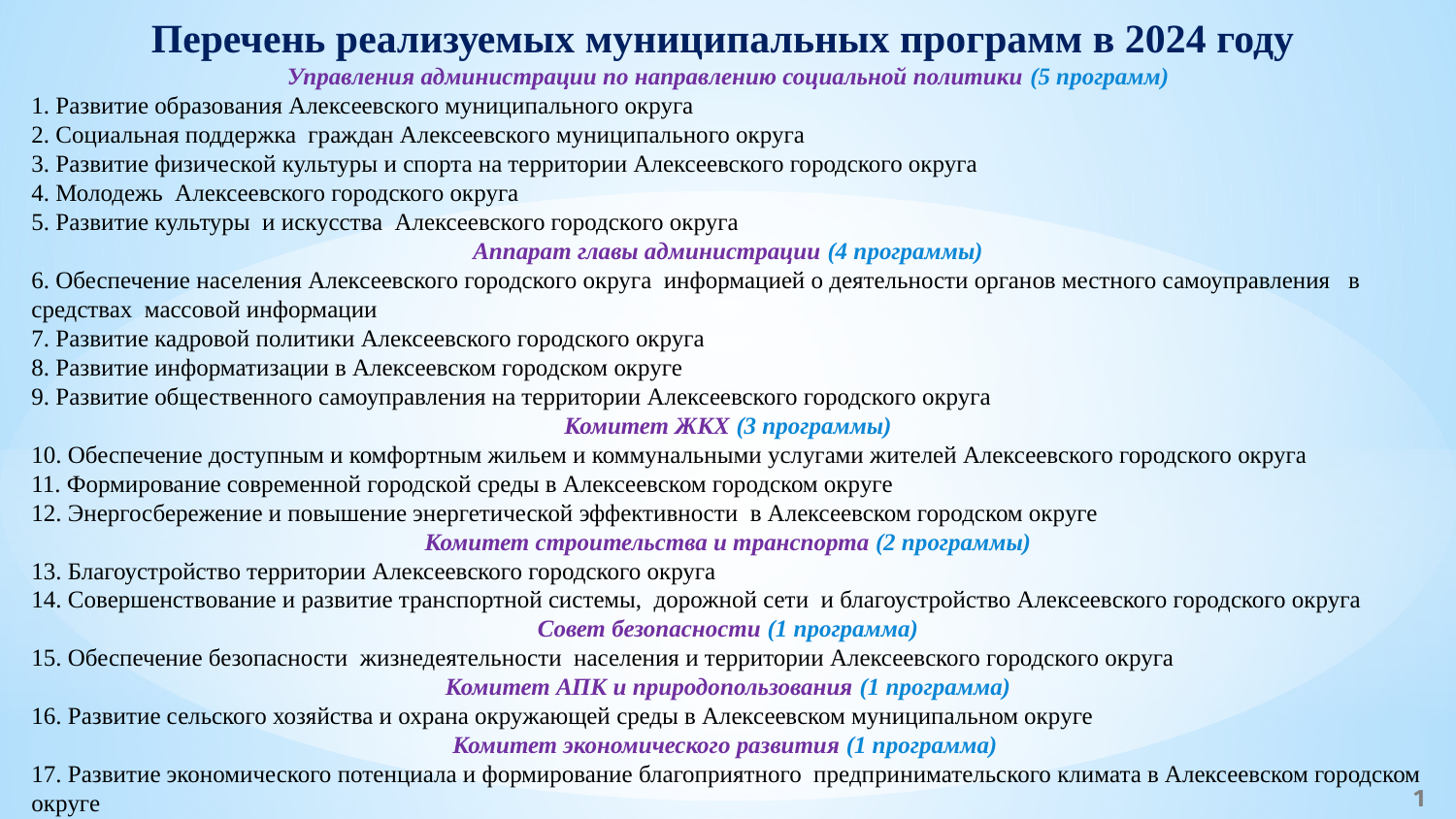

Перечень реализуемых муниципальных программ в 2024 году
Управления администрации по направлению социальной политики (5 программ)
1. Развитие образования Алексеевского муниципального округа
2. Социальная поддержка  граждан Алексеевского муниципального округа
3. Развитие физической культуры и спорта на территории Алексеевского городского округа
4. Молодежь  Алексеевского городского округа
5. Развитие культуры  и искусства  Алексеевского городского округа
Аппарат главы администрации (4 программы)
6. Обеспечение населения Алексеевского городского округа  информацией о деятельности органов местного самоуправления   в средствах  массовой информации
7. Развитие кадровой политики Алексеевского городского округа
8. Развитие информатизации в Алексеевском городском округе
9. Развитие общественного самоуправления на территории Алексеевского городского округа
Комитет ЖКХ (3 программы)
10. Обеспечение доступным и комфортным жильем и коммунальными услугами жителей Алексеевского городского округа
11. Формирование современной городской среды в Алексеевском городском округе
12. Энергосбережение и повышение энергетической эффективности  в Алексеевском городском округе
Комитет строительства и транспорта (2 программы)
13. Благоустройство территории Алексеевского городского округа
14. Совершенствование и развитие транспортной системы,  дорожной сети  и благоустройство Алексеевского городского округа
Совет безопасности (1 программа)
15. Обеспечение безопасности  жизнедеятельности  населения и территории Алексеевского городского округа
 Комитет АПК и природопользования (1 программа)
16. Развитие сельского хозяйства и охрана окружающей среды в Алексеевском муниципальном округе
Комитет экономического развития (1 программа)
17. Развитие экономического потенциала и формирование благоприятного  предпринимательского климата в Алексеевском городском округе

1